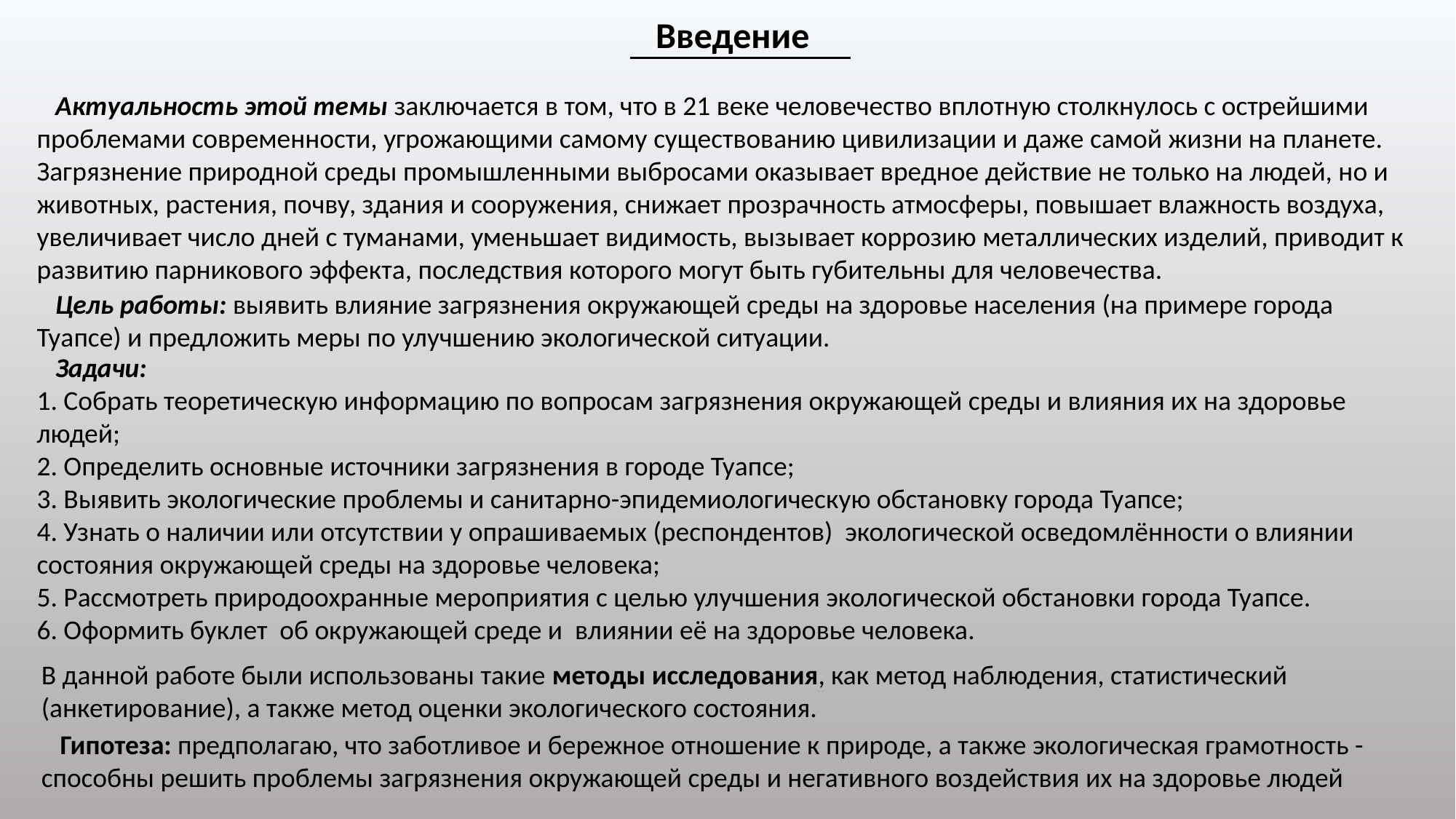

Введение
   Актуальность этой темы заключается в том, что в 21 веке человечество вплотную столкнулось с острейшими проблемами современности, угрожающими самому существованию цивилизации и даже самой жизни на планете. Загрязнение природной среды промышленными выбросами оказывает вредное действие не только на людей, но и животных, растения, почву, здания и сооружения, снижает прозрачность атмосферы, повышает влажность воздуха, увеличивает число дней с туманами, уменьшает видимость, вызывает коррозию металлических изделий, приводит к развитию парникового эффекта, последствия которого могут быть губительны для человечества.
   Цель работы: выявить влияние загрязнения окружающей среды на здоровье населения (на примере города Туапсе) и предложить меры по улучшению экологической ситуации.
   Задачи:
1. Собрать теоретическую информацию по вопросам загрязнения окружающей среды и влияния их на здоровье людей;
2. Определить основные источники загрязнения в городе Туапсе;
3. Выявить экологические проблемы и санитарно-эпидемиологическую обстановку города Туапсе;
4. Узнать о наличии или отсутствии у опрашиваемых (респондентов)  экологической осведомлённости о влиянии состояния окружающей среды на здоровье человека;
5. Рассмотреть природоохранные мероприятия с целью улучшения экологической обстановки города Туапсе.
6. Оформить буклет  об окружающей среде и  влиянии её на здоровье человека.
В данной работе были использованы такие методы исследования, как метод наблюдения, статистический (анкетирование), а также метод оценки экологического состояния.
   Гипотеза: предполагаю, что заботливое и бережное отношение к природе, а также экологическая грамотность - способны решить проблемы загрязнения окружающей среды и негативного воздействия их на здоровье людей